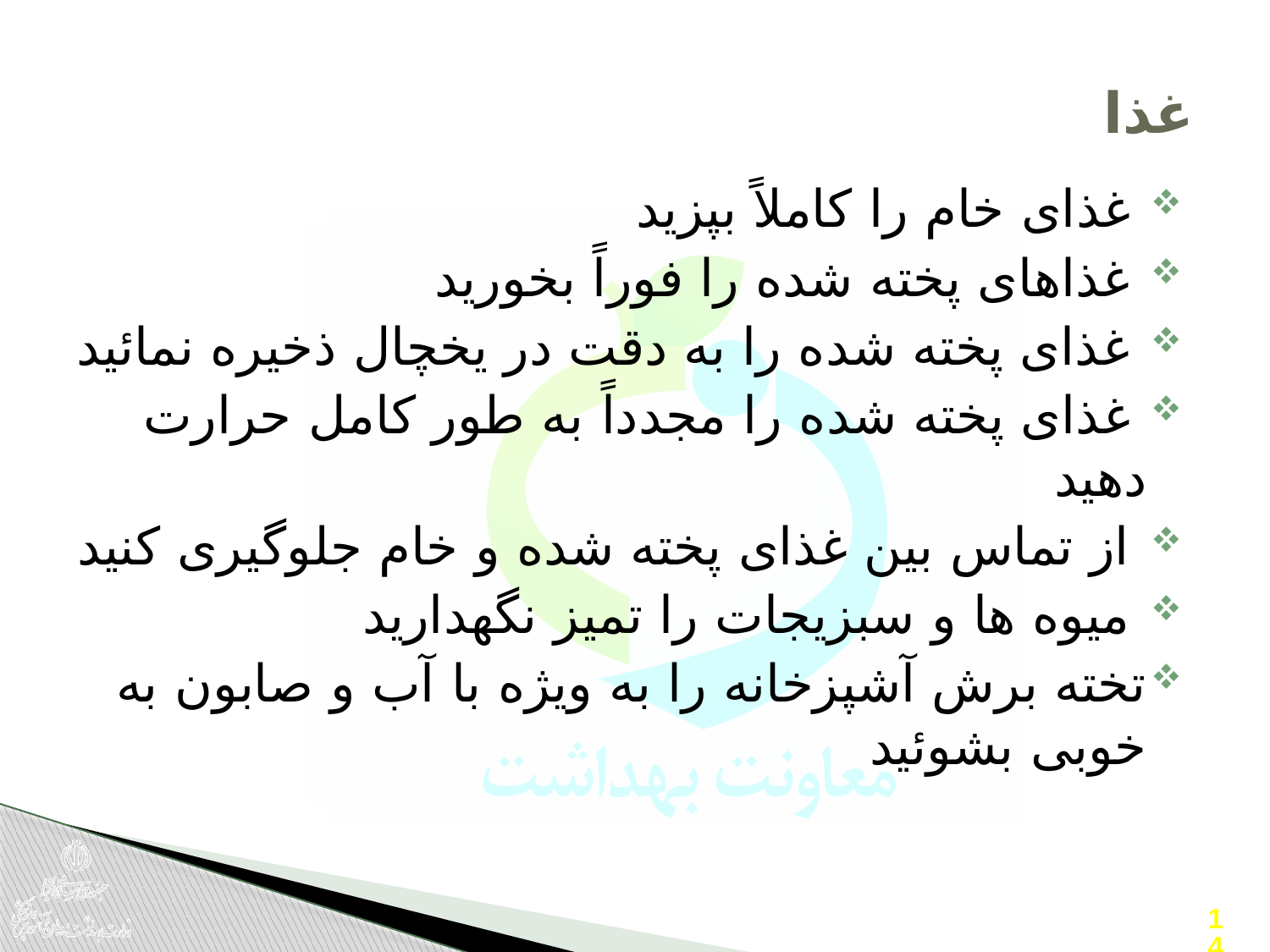

# غذا
 غذای خام را کاملاً بپزید
 غذاهای پخته شده را فوراً بخورید
 غذای پخته شده را به دقت در یخچال ذخیره نمائید
 غذای پخته شده را مجدداً به طور کامل حرارت دهید
 از تماس بین غذای پخته شده و خام جلوگیری کنید
 میوه ها و سبزیجات را تمیز نگهدارید
تخته برش آشپزخانه را به ویژه با آب و صابون به خوبی بشوئید
14